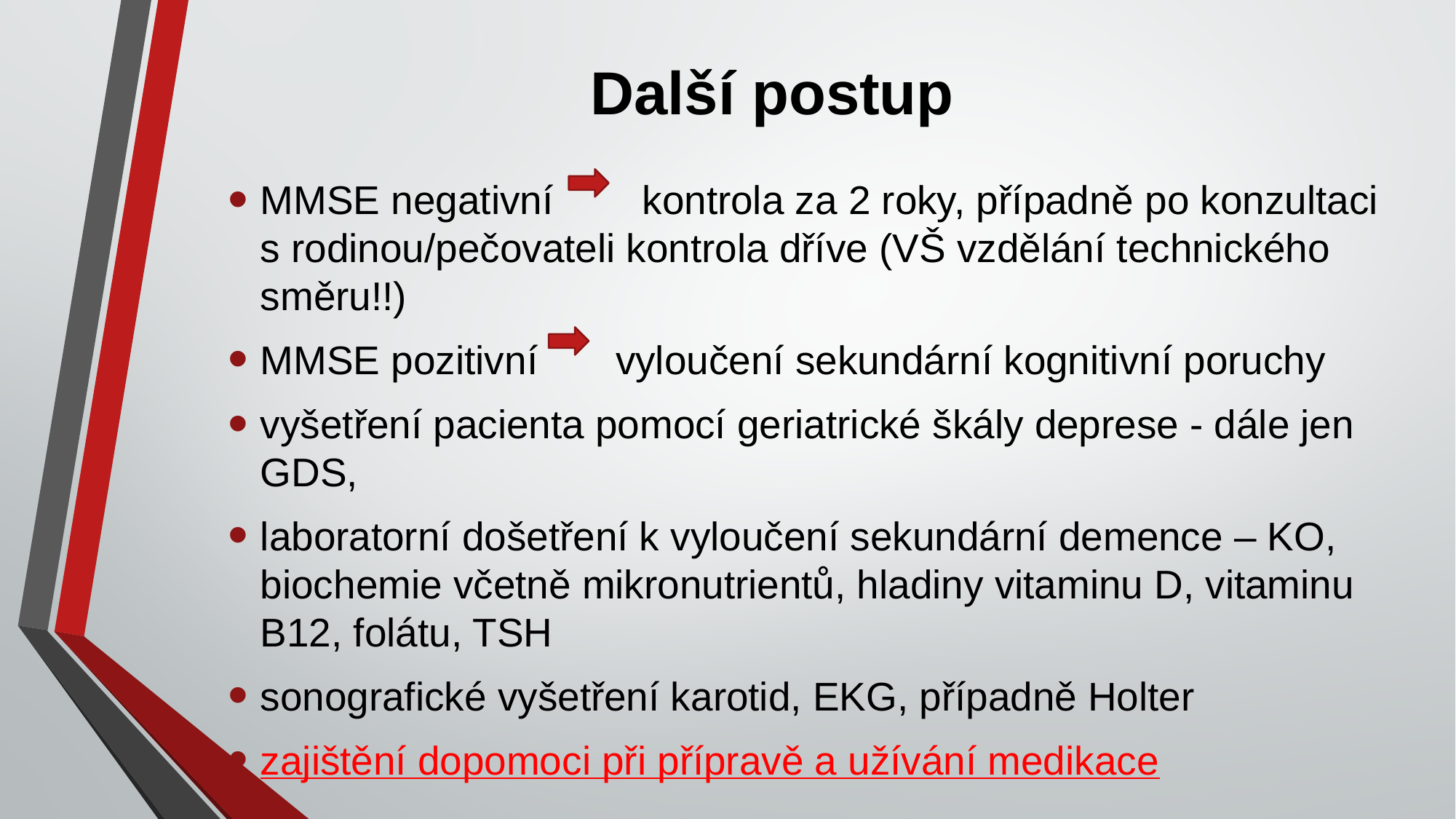

# Další postup
MMSE negativní        kontrola za 2 roky, případně po konzultaci s rodinou/pečovateli kontrola dříve (VŠ vzdělání technického směru!!)
MMSE pozitivní       vyloučení sekundární kognitivní poruchy
vyšetření pacienta pomocí geriatrické škály deprese - dále jen GDS,
laboratorní došetření k vyloučení sekundární demence – KO, biochemie včetně mikronutrientů, hladiny vitaminu D, vitaminu B12, folátu, TSH
sonografické vyšetření karotid, EKG, případně Holter
zajištění dopomoci při přípravě a užívání medikace